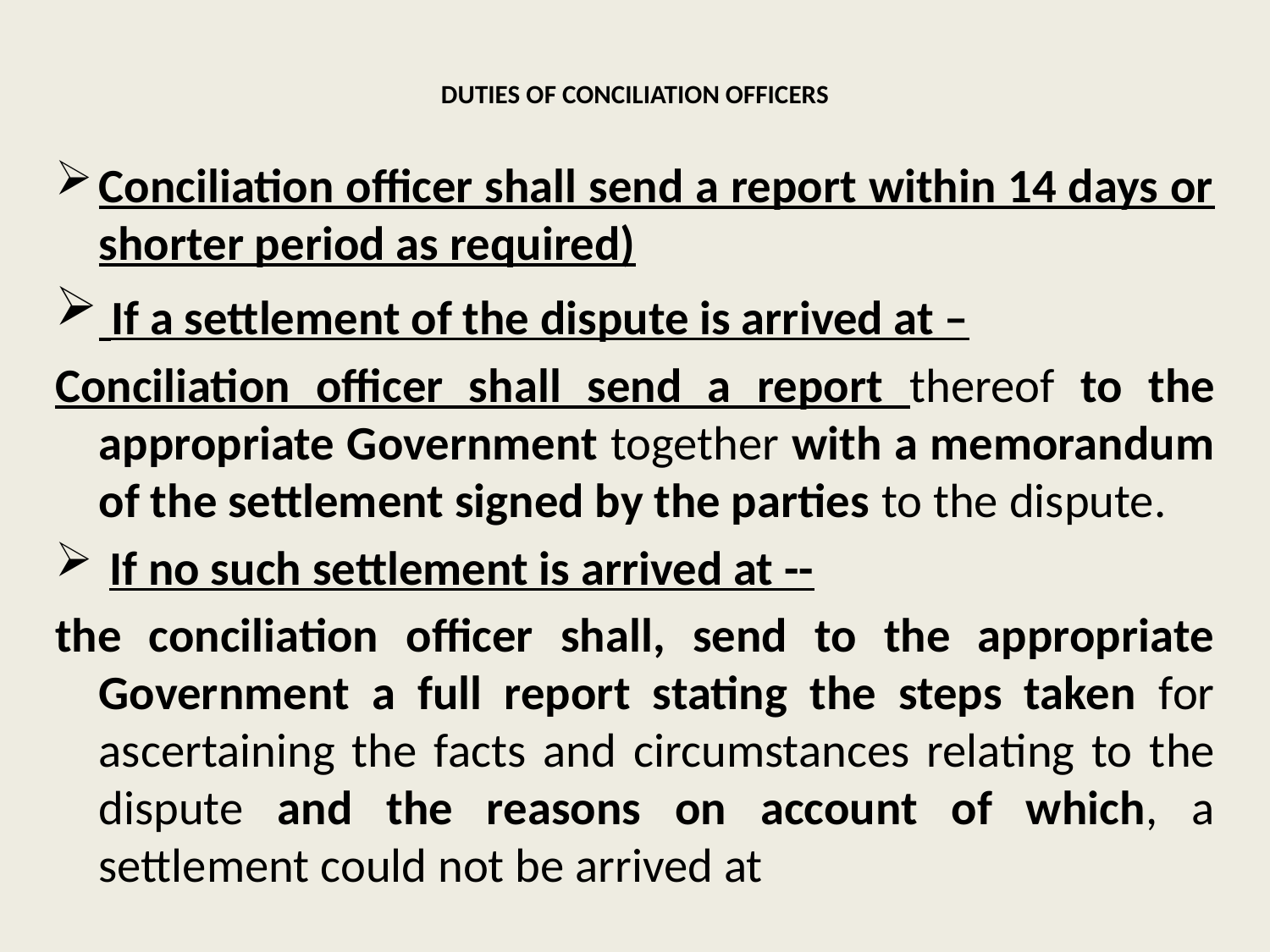

# DUTIES OF CONCILIATION OFFICERS
Conciliation officer shall send a report within 14 days or shorter period as required)
 If a settlement of the dispute is arrived at –
Conciliation officer shall send a report thereof to the appropriate Government together with a memorandum of the settlement signed by the parties to the dispute.
 If no such settlement is arrived at --
the conciliation officer shall, send to the appropriate Government a full report stating the steps taken for ascertaining the facts and circumstances relating to the dispute and the reasons on account of which, a settlement could not be arrived at